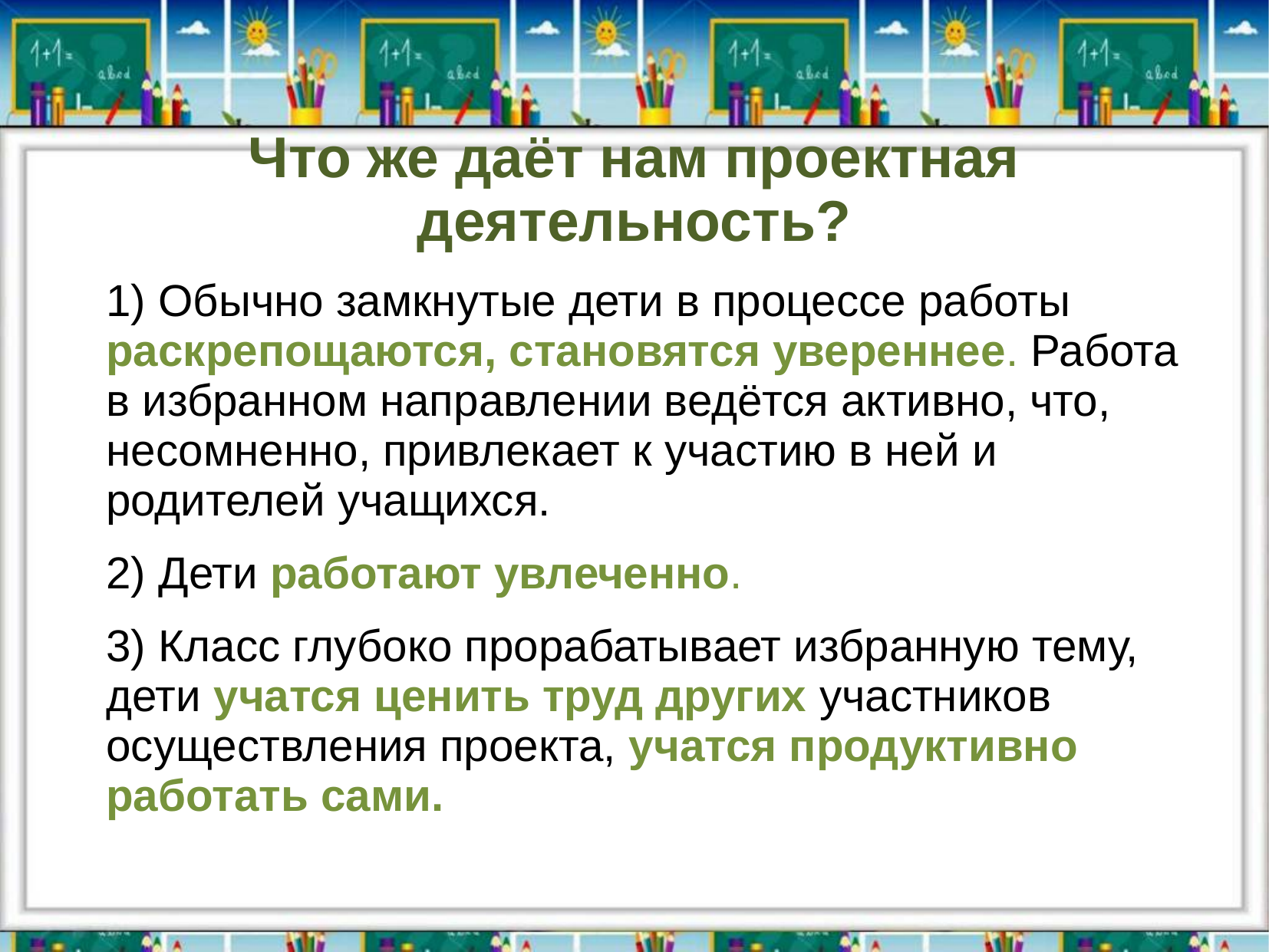

# Что же даёт нам проектная деятельность?
1) Обычно замкнутые дети в процессе работы раскрепощаются, становятся увереннее. Работа в избранном направлении ведётся активно, что, несомненно, привлекает к участию в ней и родителей учащихся.
2) Дети работают увлеченно.
3) Класс глубоко прорабатывает избранную тему, дети учатся ценить труд других участников осуществления проекта, учатся продуктивно работать сами.